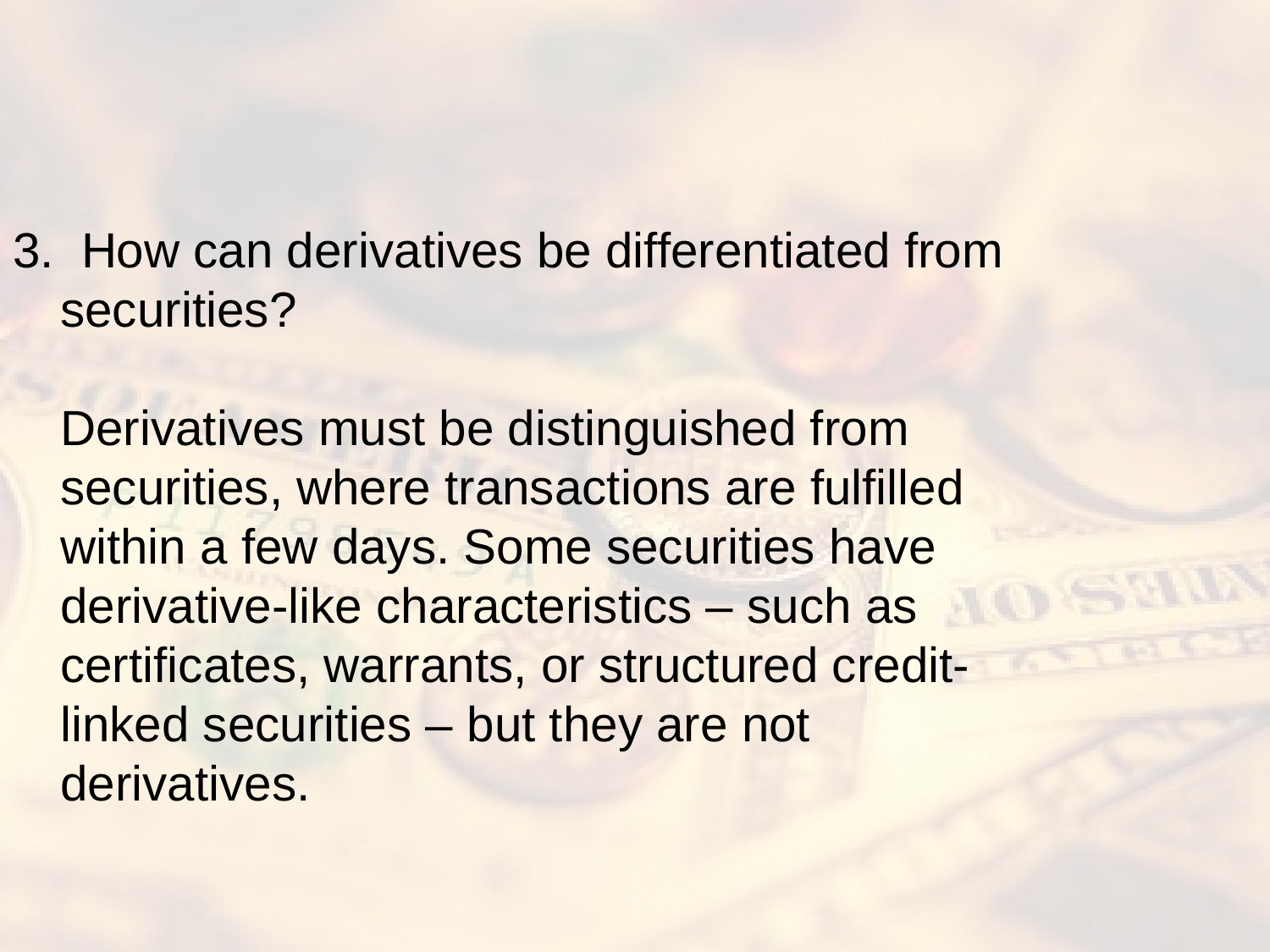

#
3.  How can derivatives be differentiated from securities?
Derivatives must be distinguished from securities, where transactions are fulfilled within a few days. Some securities have derivative-like characteristics – such as certificates, warrants, or structured credit-linked securities – but they are not derivatives.